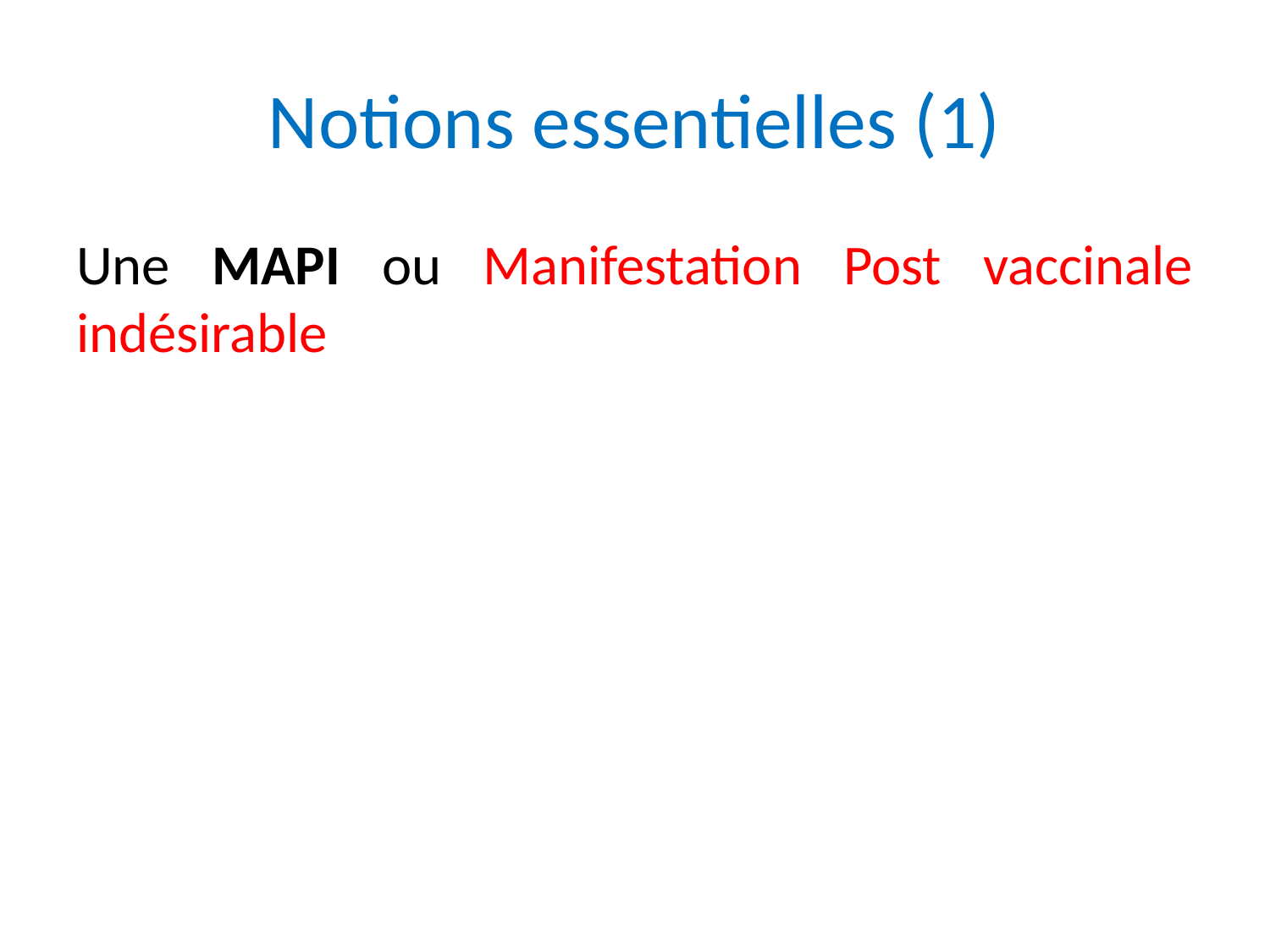

# Notions essentielles (1)
Une MAPI ou Manifestation Post vaccinale indésirable